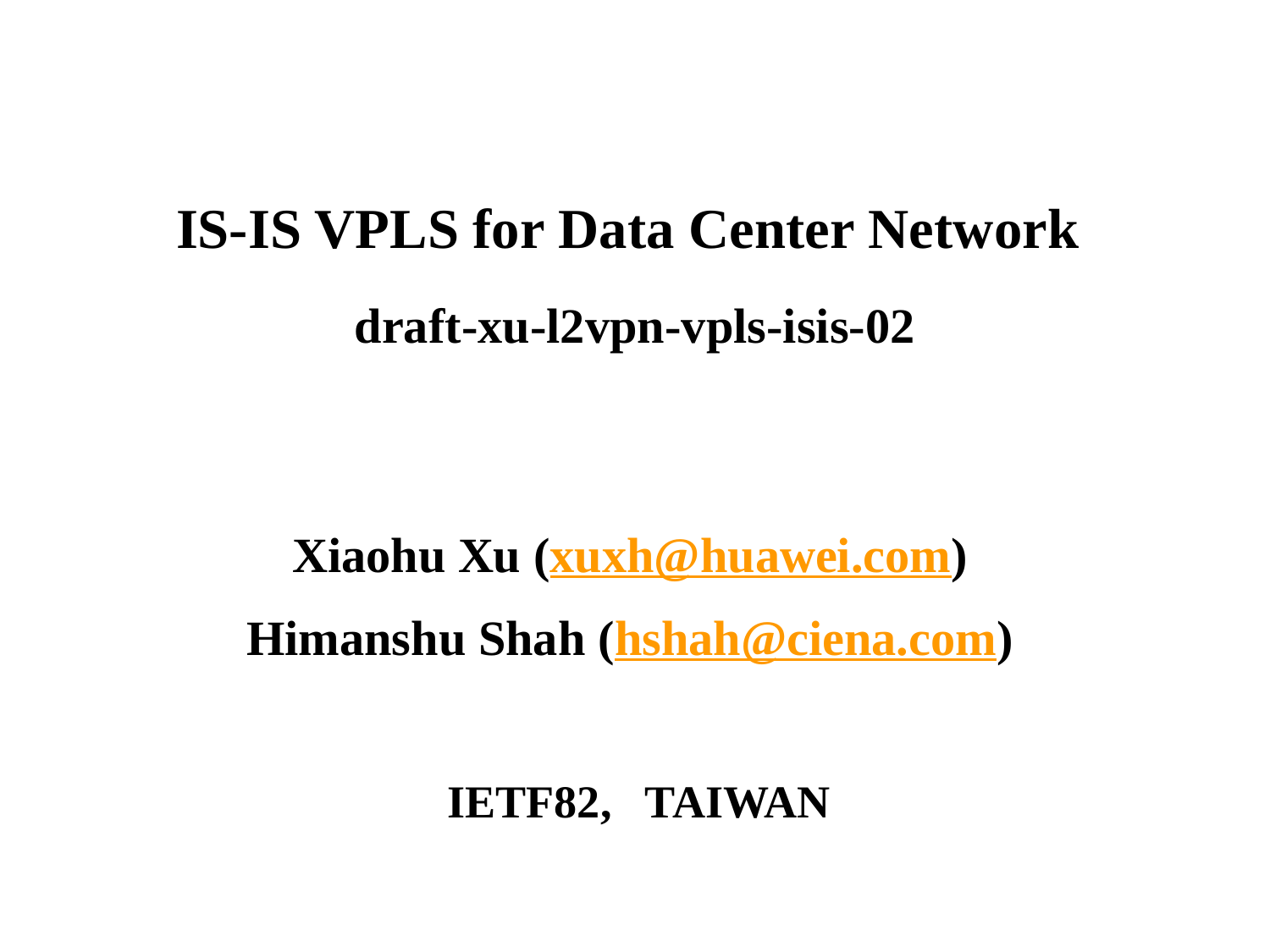

# IS-IS VPLS for Data Center Network draft-xu-l2vpn-vpls-isis-02
Xiaohu Xu (xuxh@huawei.com)
Himanshu Shah (hshah@ciena.com)

IETF82,   TAIWAN